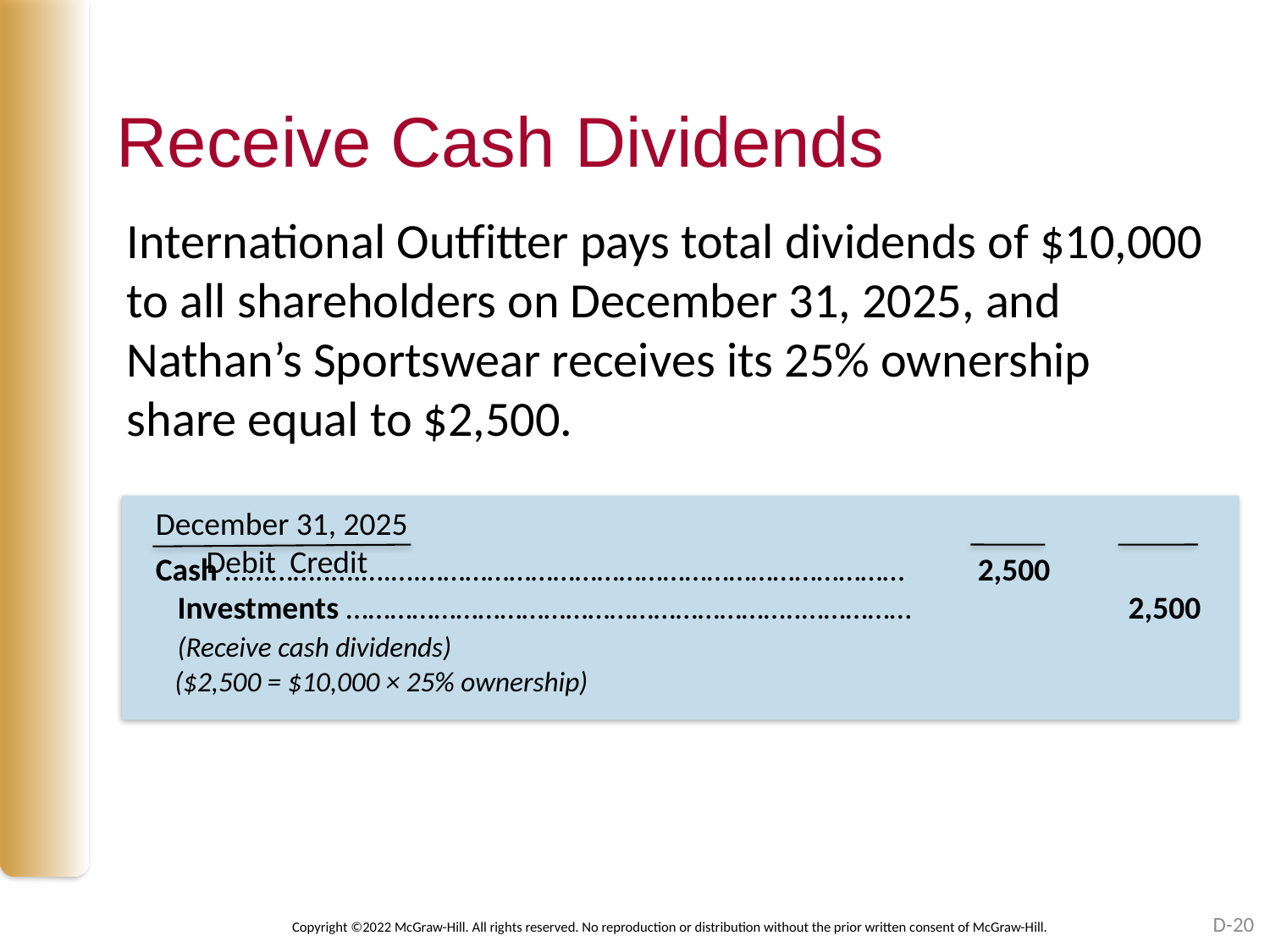

# Receive Cash Dividends
International Outfitter pays total dividends of $10,000 to all shareholders on December 31, 2025, and Nathan’s Sportswear receives its 25% ownership share equal to $2,500.

December 31, 2025      					                                  Debit	 Credit
Cash …...……..….….….…………………………………………………………          2,500
   Investments ……………………………………………………..……………                              2,500
   (Receive cash dividends)
   ($2,500 = $10,000 × 25% ownership)

D-20
Copyright ©2022 McGraw-Hill. All rights reserved. No reproduction or distribution without the prior written consent of McGraw-Hill.